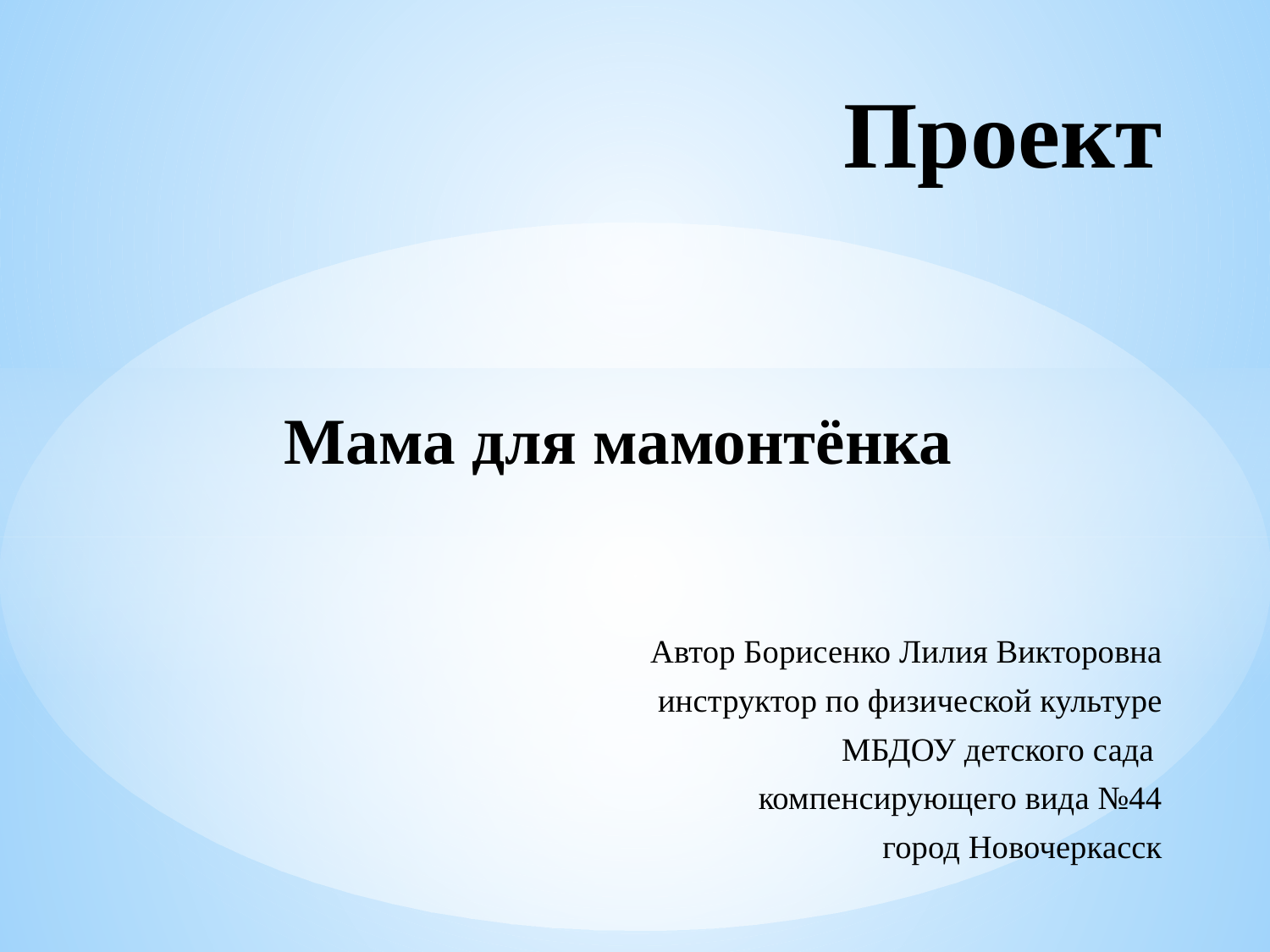

# Проект

           Мама для мамонтёнка

Автор Борисенко Лилия Викторовна
инструктор по физической культуре
МБДОУ детского сада
компенсирующего вида №44
город Новочеркасск